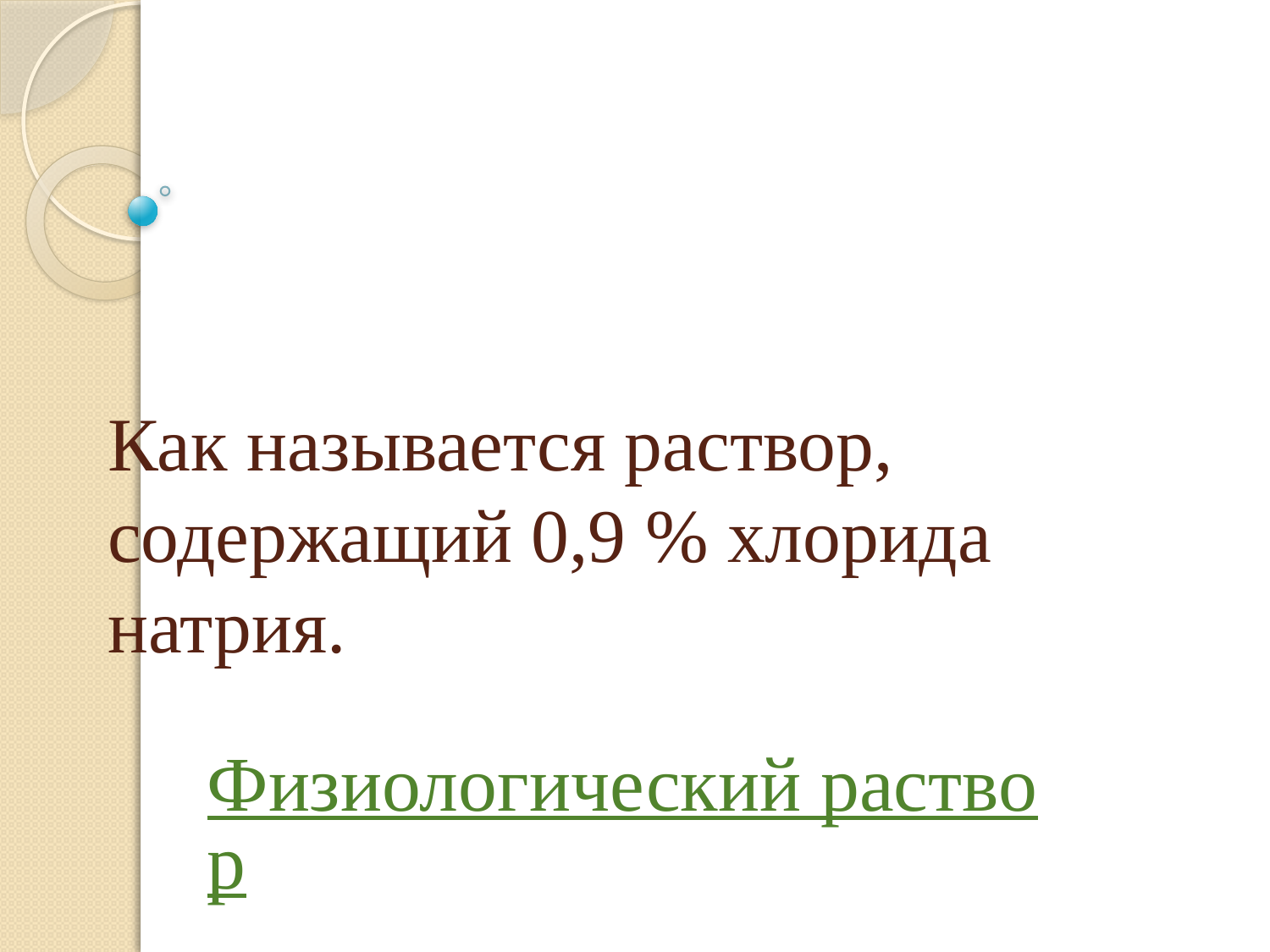

# Как называется раствор, содержащий 0,9 % хлорида натрия.
Физиологический раствор